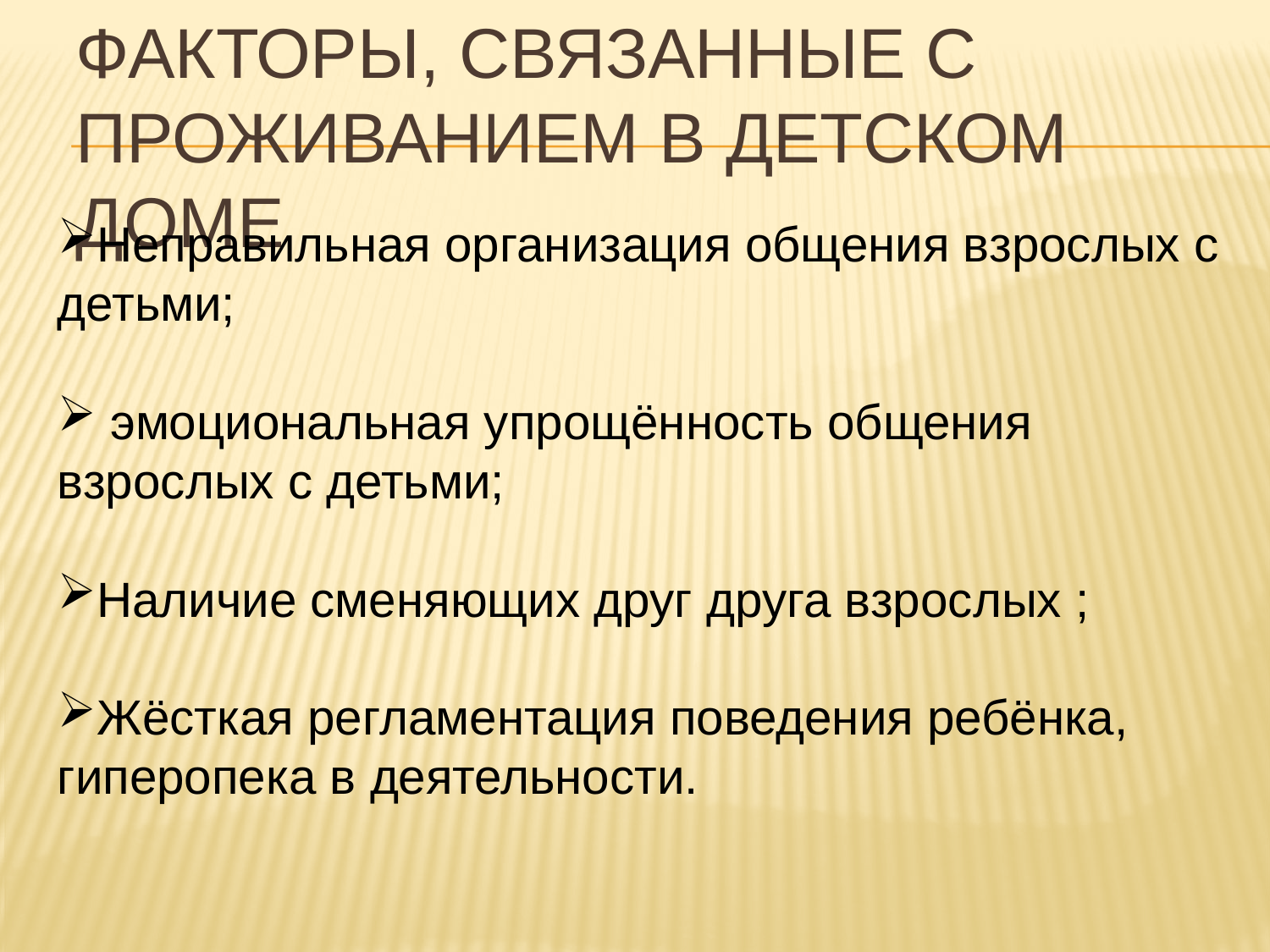

# Факторы, связанные с проживанием в детском доме
Неправильная организация общения взрослых с детьми;

 эмоциональная упрощённость общения взрослых с детьми;

Наличие сменяющих друг друга взрослых ;

Жёсткая регламентация поведения ребёнка, гиперопека в деятельности.